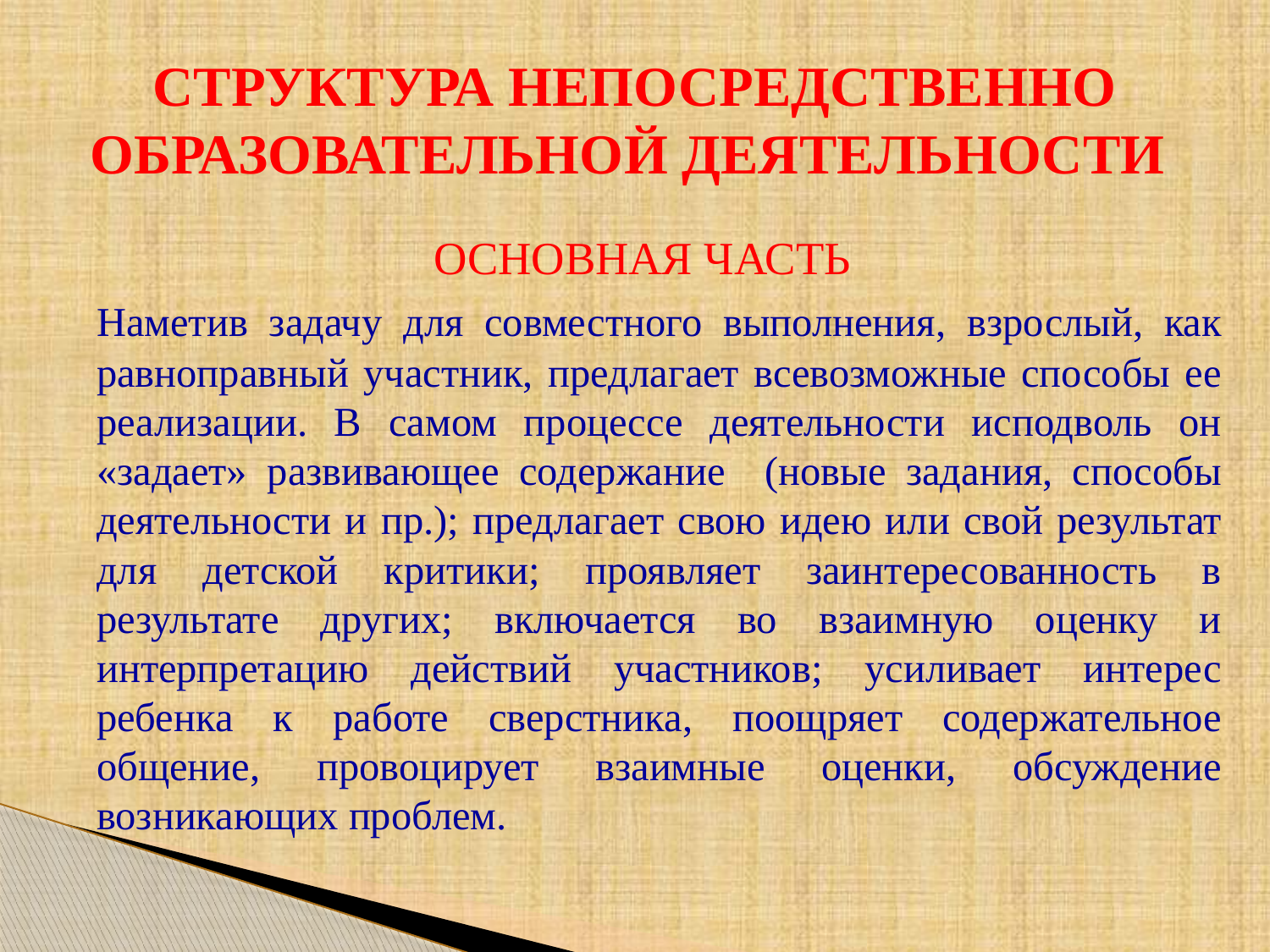

# СТРУКТУРА НЕПОСРЕДСТВЕННО ОБРАЗОВАТЕЛЬНОЙ ДЕЯТЕЛЬНОСТИ
ОСНОВНАЯ ЧАСТЬ
	Наметив задачу для совместного выполнения, взрослый, как равноправный участник, предлагает всевозможные способы ее реализации. В самом процессе деятельности исподволь он «задает» развивающее содержание  (новые задания, способы деятельности и пр.); предлагает свою идею или свой результат для детской критики; проявляет заинтересованность в результате других; включается во взаимную оценку и интерпретацию действий участников; усиливает интерес ребенка к работе сверстника, поощряет содержательное общение, провоцирует взаимные оценки, обсуждение возникающих проблем.